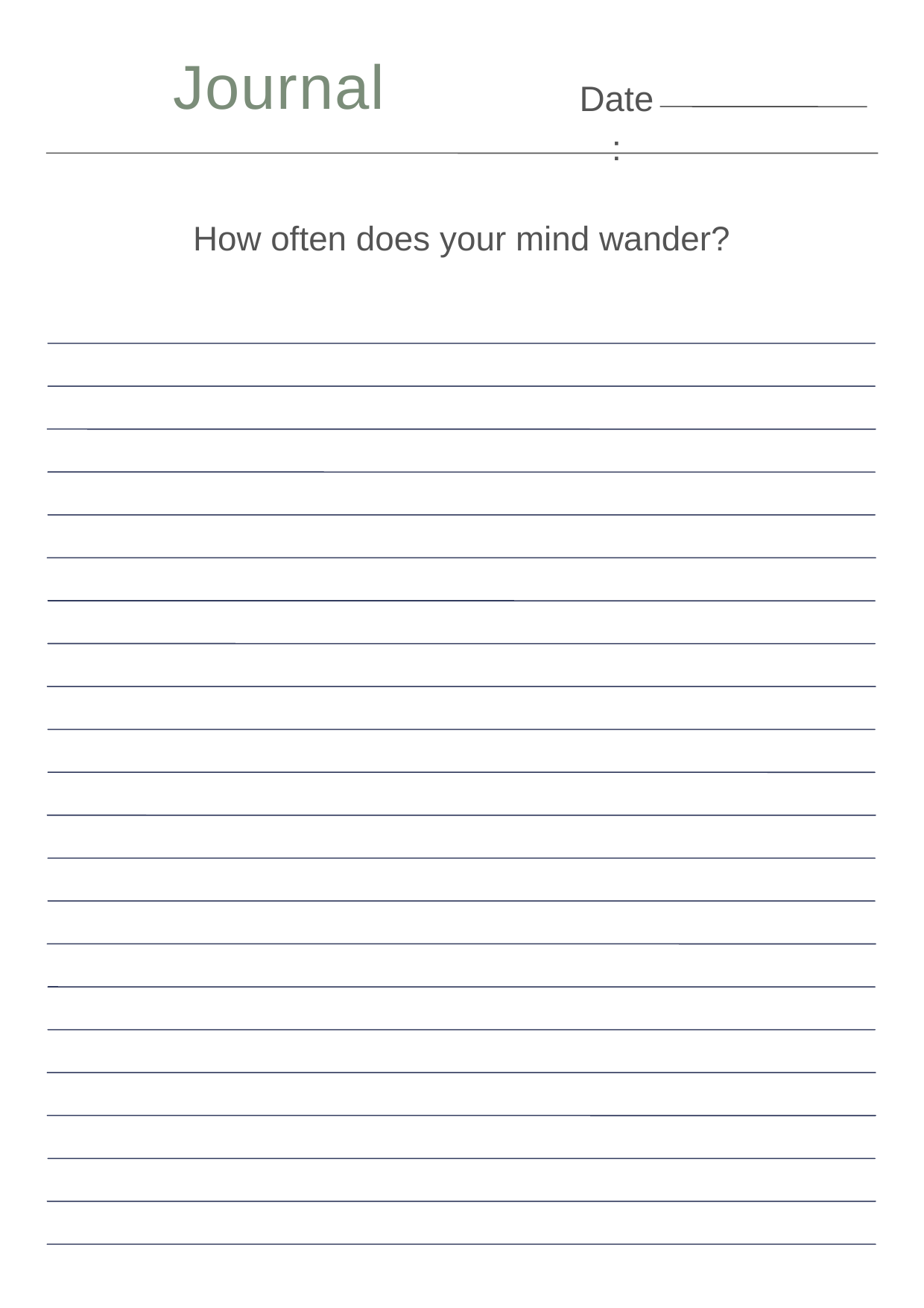

Journal
Date:

How often does your mind wander?